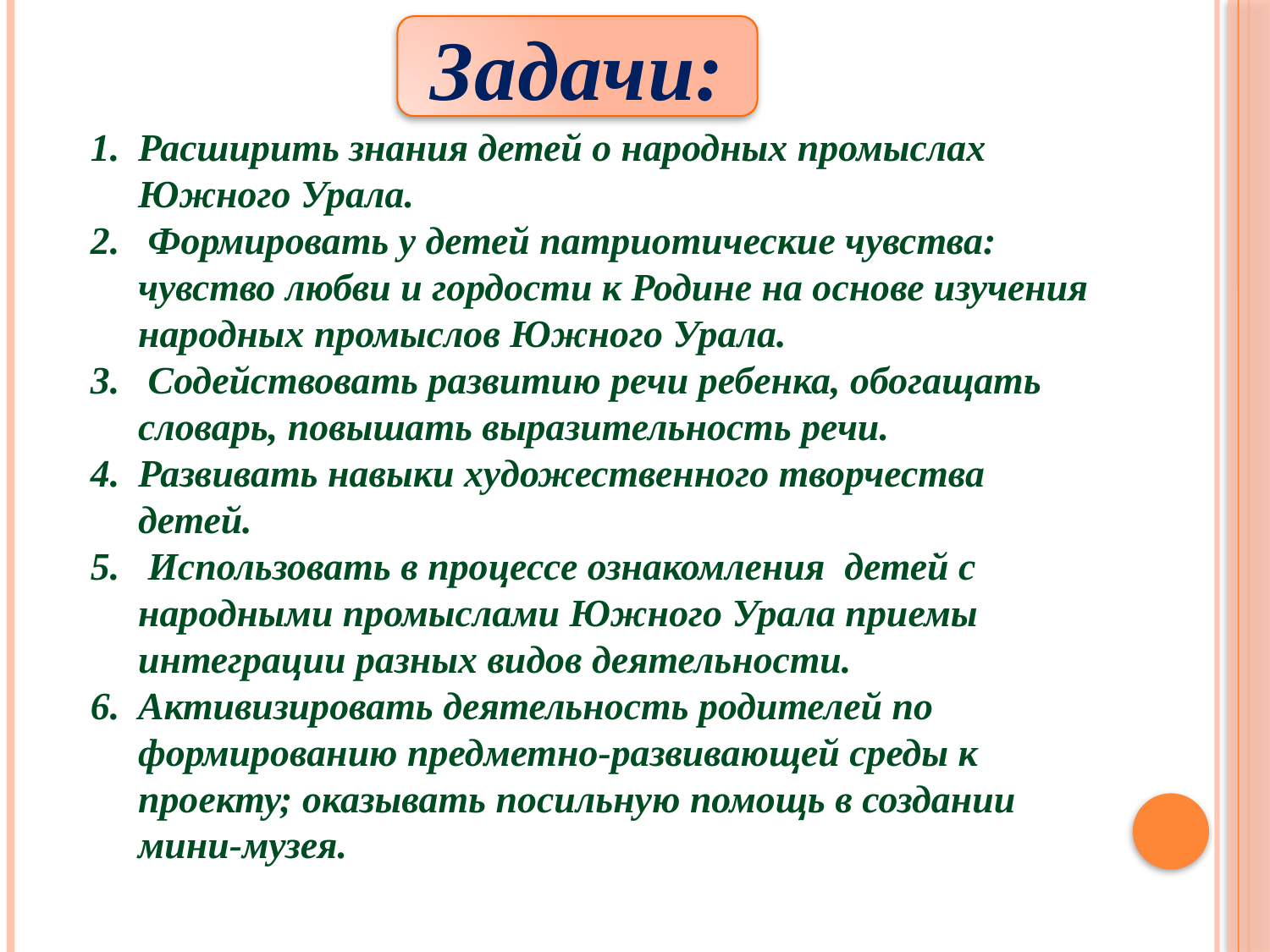

Задачи:
Расширить знания детей о народных промыслах Южного Урала.
 Формировать у детей патриотические чувства: чувство любви и гордости к Родине на основе изучения народных промыслов Южного Урала.
 Содействовать развитию речи ребенка, обогащать словарь, повышать выразительность речи.
Развивать навыки художественного творчества детей.
 Использовать в процессе ознакомления  детей с народными промыслами Южного Урала приемы интеграции разных видов деятельности.
Активизировать деятельность родителей по формированию предметно-развивающей среды к проекту; оказывать посильную помощь в создании мини-музея.